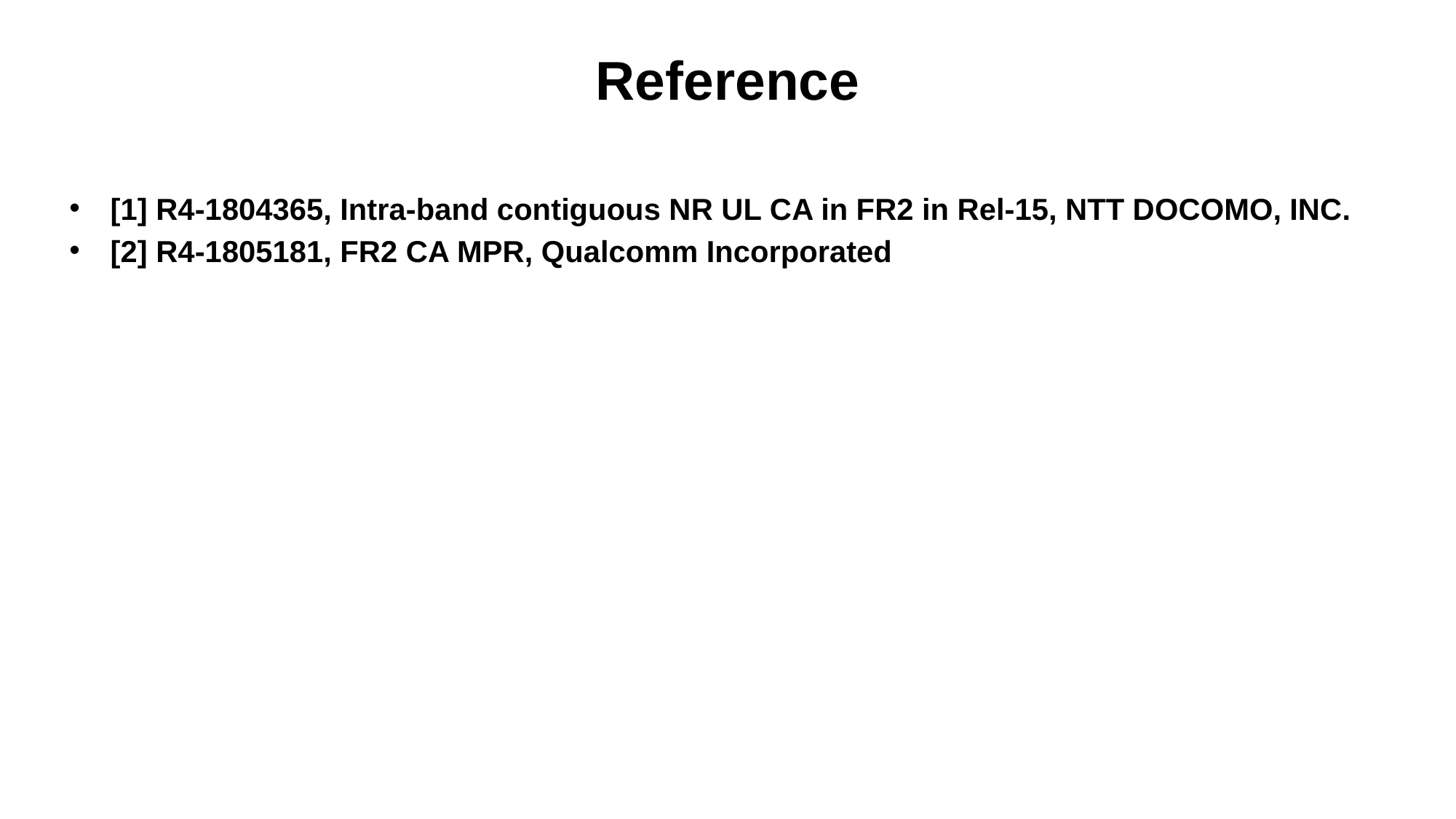

# Reference

[1] R4-1804365, Intra-band contiguous NR UL CA in FR2 in Rel-15, NTT DOCOMO, INC.
[2] R4-1805181, FR2 CA MPR, Qualcomm Incorporated